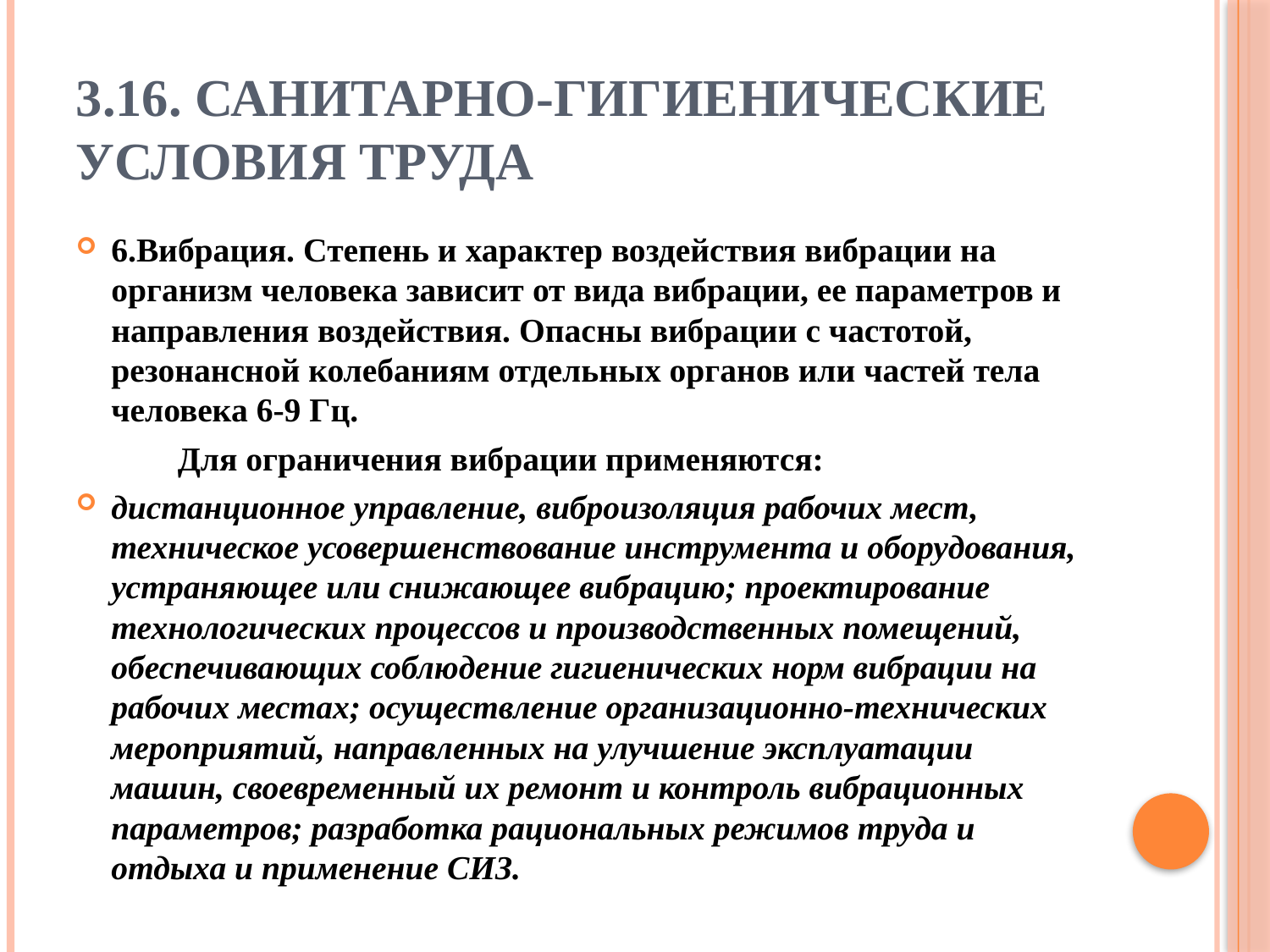

# 3.16. Санитарно-гигиенические условия труда
6.Вибрация. Степень и характер воздействия вибрации на организм человека зависит от вида вибрации, ее параметров и направления воздействия. Опас­ны вибрации с частотой, резонансной колебаниям отдельных органов или частей тела человека 6-9 Гц.
            Для ограничения вибрации применяются:
дистанционное управление, виброизоляция рабочих мест, техническое усовершенствование инструмента и оборудования, устраняющее или снижающее виб­рацию; проектирование технологиче­ских процессов и производственных помещений, обеспечивающих соблю­дение гигиенических норм вибрации на рабочих местах; осуществление организационно-технических мероприятий, направленных на улучшение эксплуатации машин, своевременный их ремонт и контроль вибрационных параметров; разработка рациональных режимов труда и отдыха и применение СИЗ.